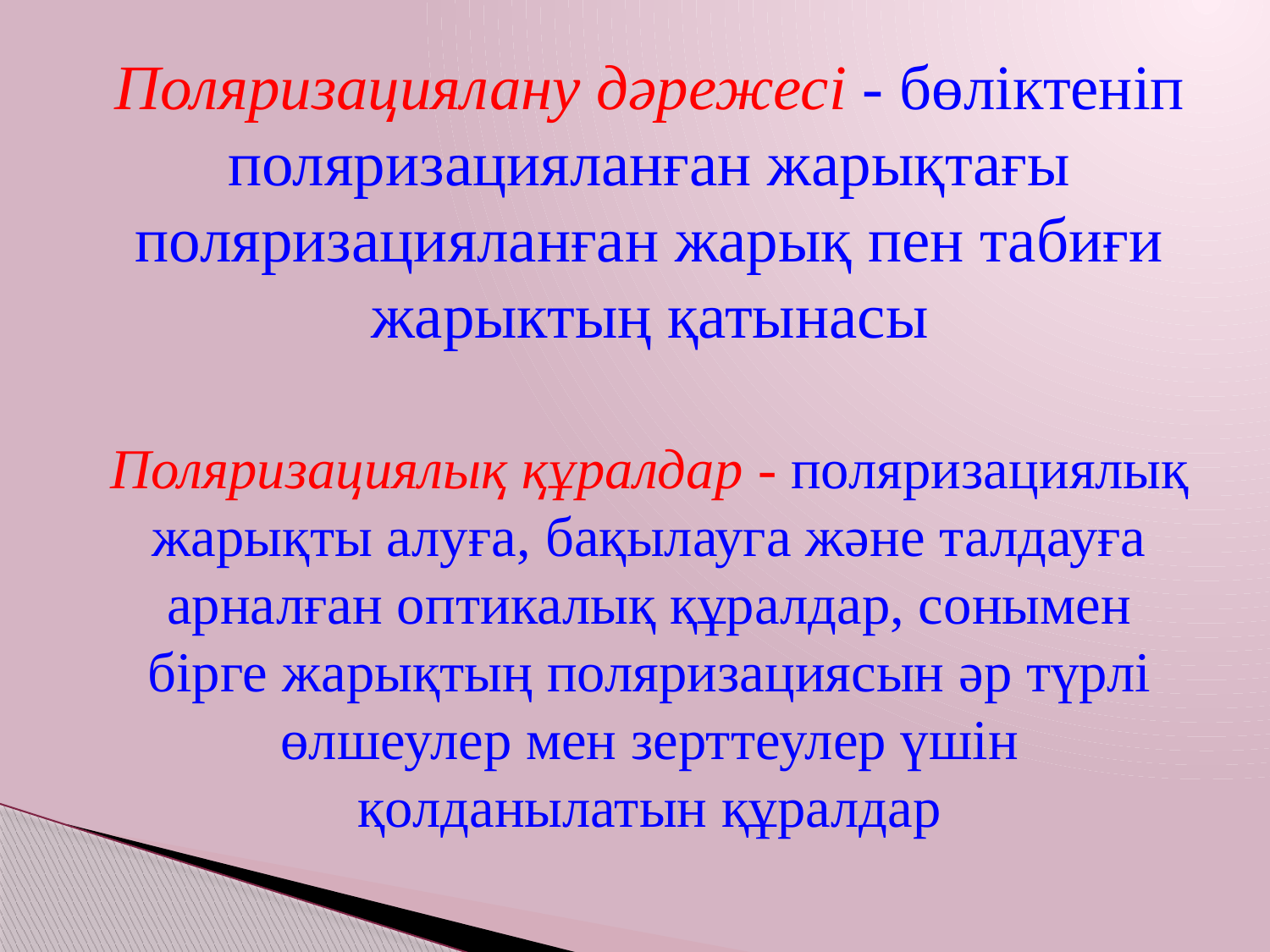

Поляризациялану дәрежесі - бөліктеніп поляризацияланған жарықтағы поляризацияланған жарық пен табиғи жарыктың қатынасы

Поляризациялық құралдар - поляризациялық жарықты алуға, бақылауга және талдауға арналған оптикалық құралдар, сонымен бірге жарықтың поляризациясын әр түрлі өлшеулер мен зерттеулер үшін қолданылатын құралдар